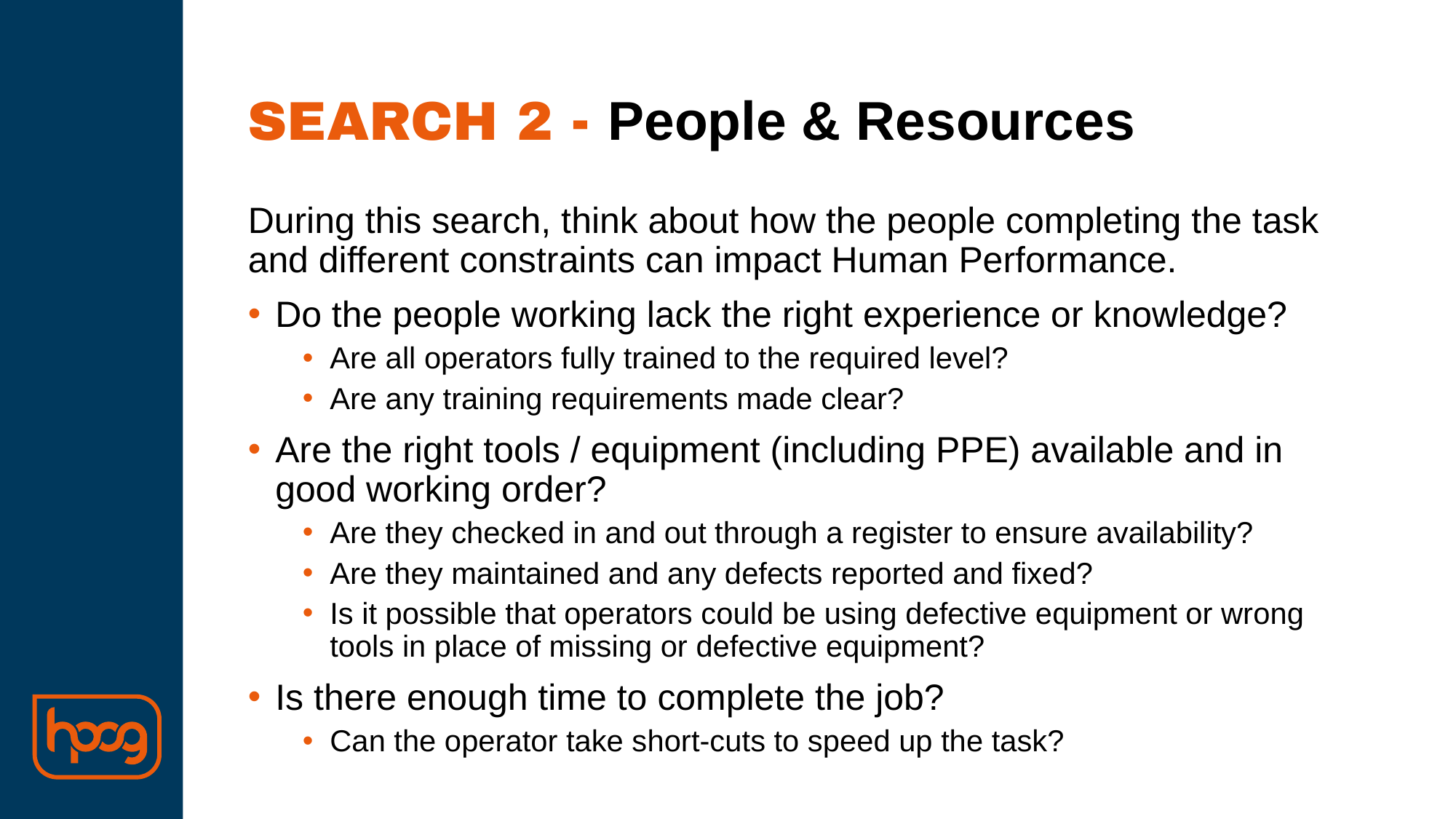

# SEARCH 2 - People & Resources
During this search, think about how the people completing the task and different constraints can impact Human Performance.
Do the people working lack the right experience or knowledge?
Are all operators fully trained to the required level?
Are any training requirements made clear?
Are the right tools / equipment (including PPE) available and in good working order?
Are they checked in and out through a register to ensure availability?
Are they maintained and any defects reported and fixed?
Is it possible that operators could be using defective equipment or wrong tools in place of missing or defective equipment?
Is there enough time to complete the job?
Can the operator take short-cuts to speed up the task?